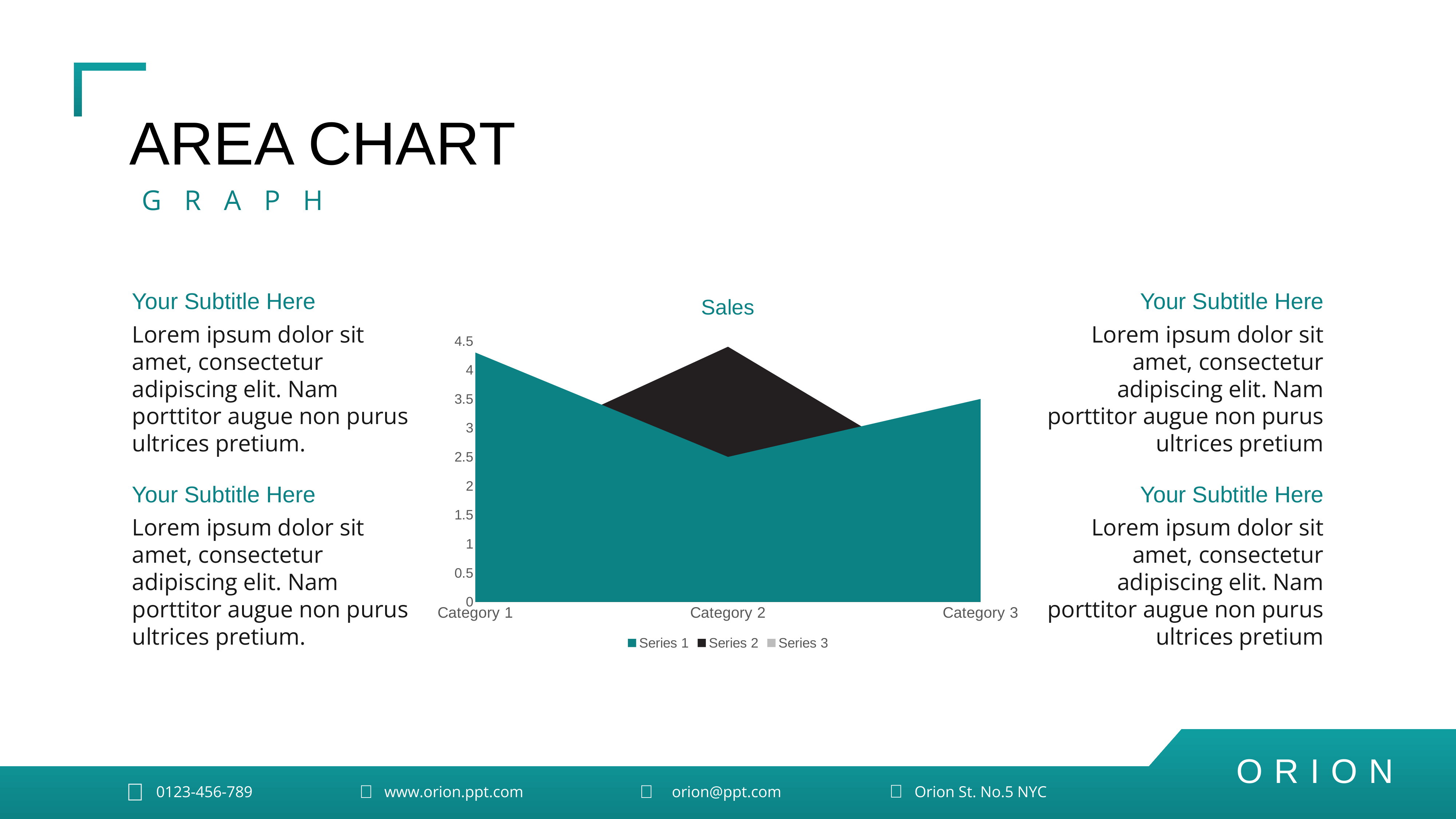

AREA CHART
GRAPH

### Chart: Sales

| Category | Series 1 | Series 2 | Series 3 |
|---|---|---|---|
| Category 1 | 4.3 | 2.4 | 2.0 |
| Category 2 | 2.5 | 4.4 | 2.0 |
| Category 3 | 3.5 | 1.8 | 3.0 |
Your Subtitle Here
Your Subtitle Here
Lorem ipsum dolor sit amet, consectetur adipiscing elit. Nam porttitor augue non purus ultrices pretium.
Lorem ipsum dolor sit amet, consectetur adipiscing elit. Nam porttitor augue non purus ultrices pretium
Your Subtitle Here
Your Subtitle Here
Lorem ipsum dolor sit amet, consectetur adipiscing elit. Nam porttitor augue non purus ultrices pretium.
Lorem ipsum dolor sit amet, consectetur adipiscing elit. Nam porttitor augue non purus ultrices pretium